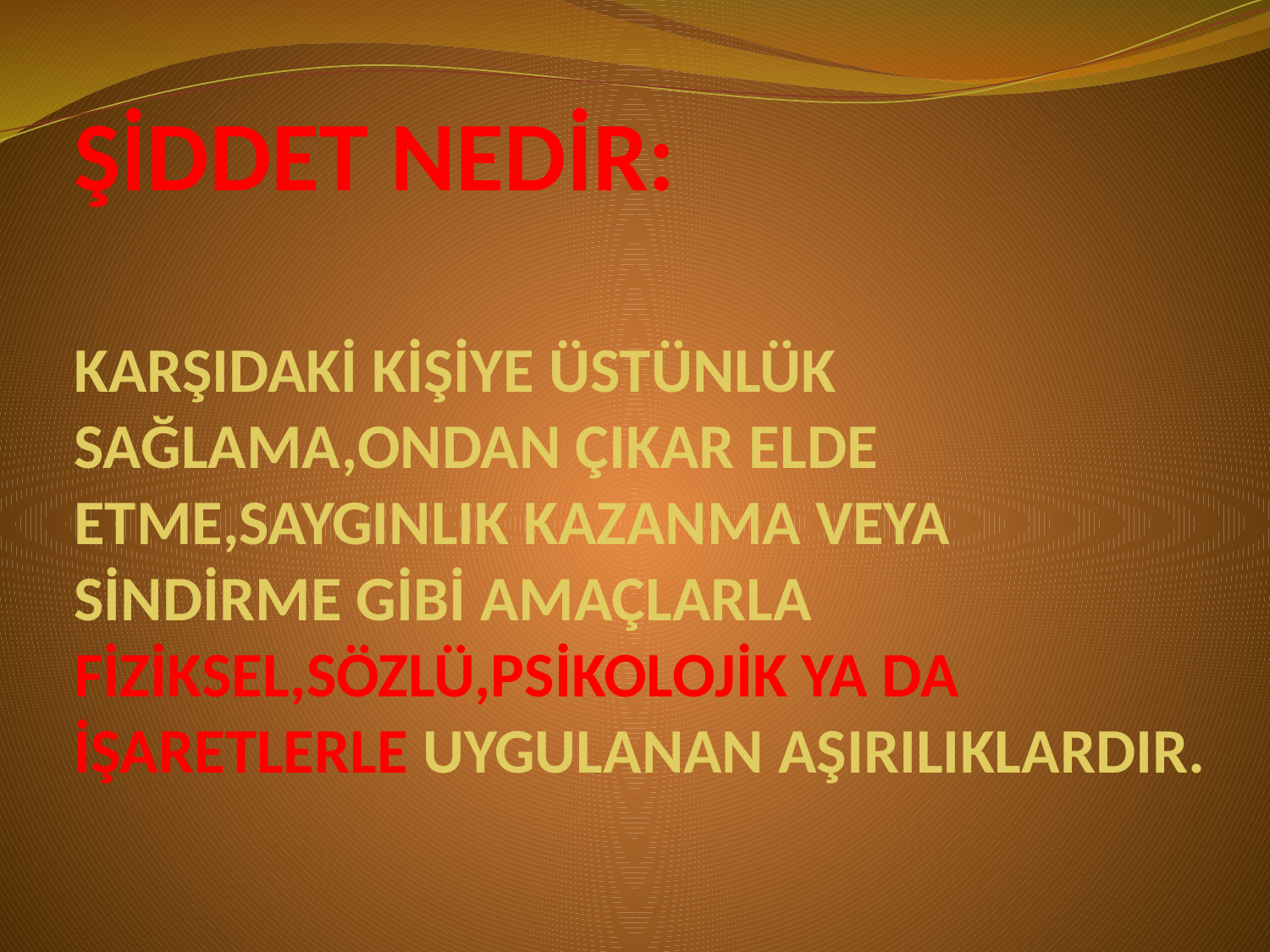

# ŞİDDET NEDİR: KARŞIDAKİ KİŞİYE ÜSTÜNLÜK SAĞLAMA,ONDAN ÇIKAR ELDE ETME,SAYGINLIK KAZANMA VEYA SİNDİRME GİBİ AMAÇLARLA FİZİKSEL,SÖZLÜ,PSİKOLOJİK YA DA İŞARETLERLE UYGULANAN AŞIRILIKLARDIR.